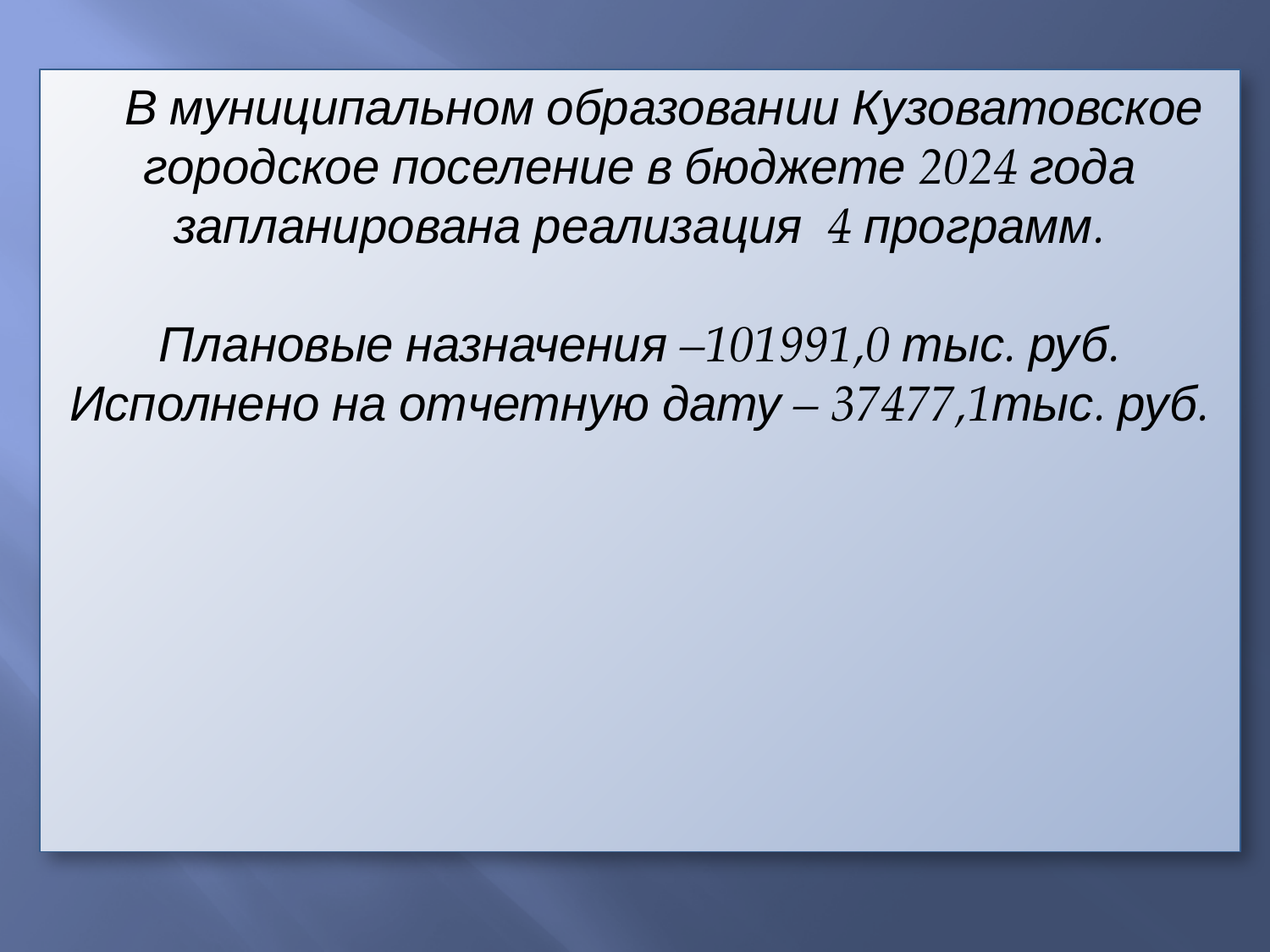

В муниципальном образовании Кузоватовское городское поселение в бюджете 2024 года запланирована реализация  4 программ.

Плановые назначения –101991,0 тыс. руб.
Исполнено на отчетную дату – 37477,1тыс. руб.